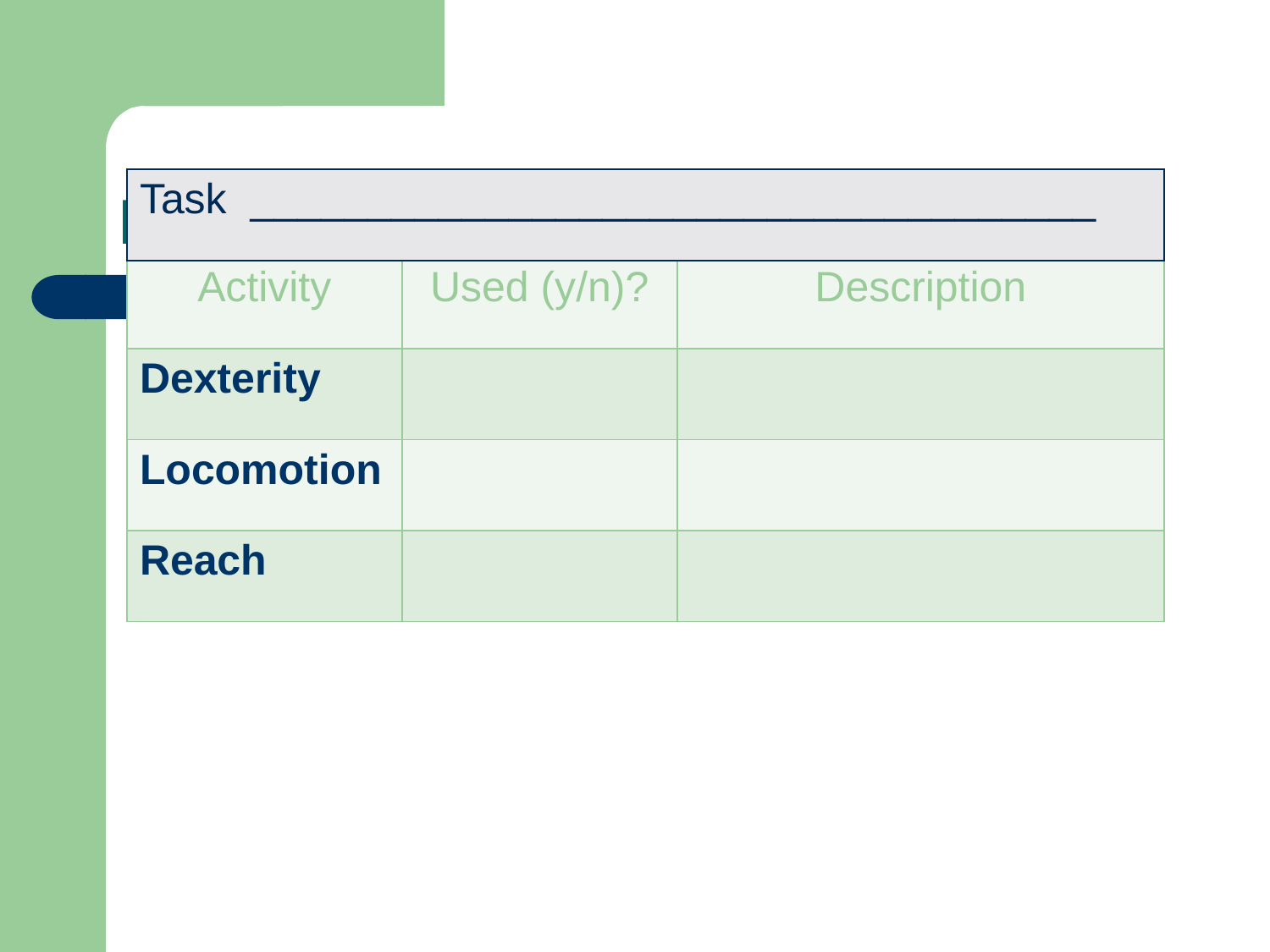

# People in Design
| Task \_\_\_\_\_\_\_\_\_\_\_\_\_\_\_\_\_\_\_\_\_\_\_\_\_\_\_\_\_\_\_\_\_\_\_\_ |
| --- |
| Activity | Used (y/n)? | Description |
| --- | --- | --- |
| Dexterity |  |  |
| Locomotion |  |  |
| Reach |  |  |